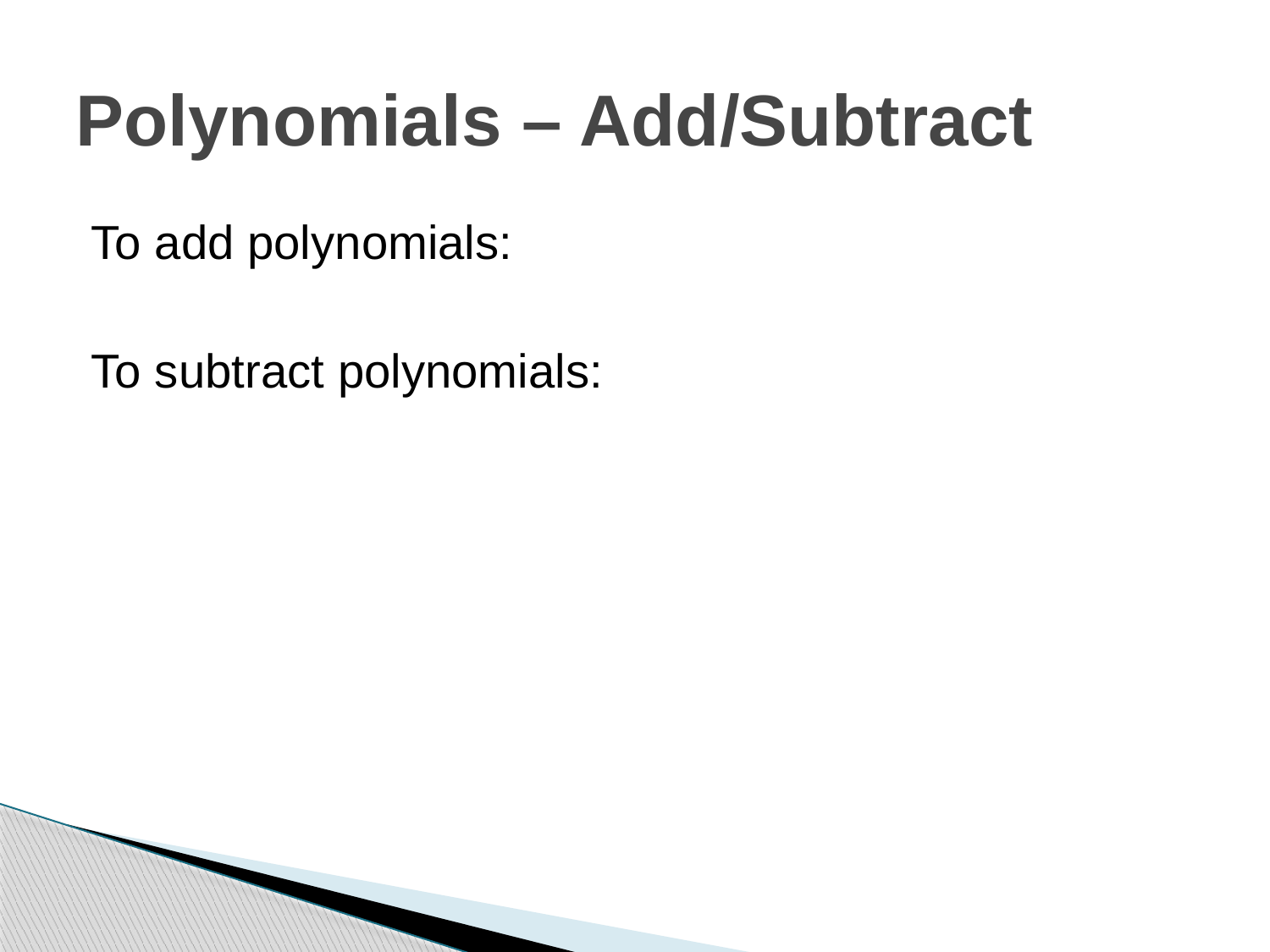

# Polynomials – Add/Subtract
To add polynomials:

To subtract polynomials: